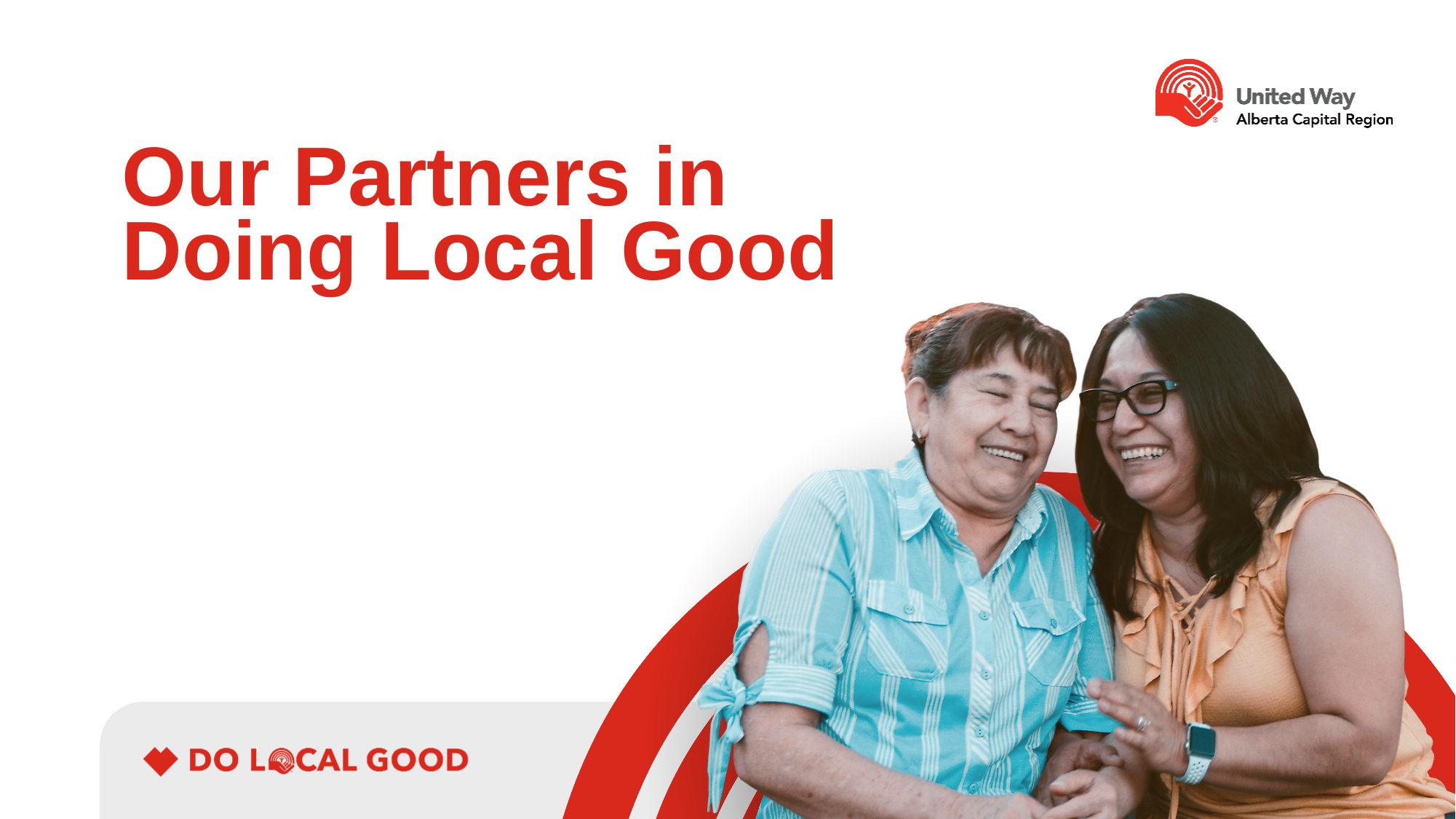

# Our Partners in Doing Local Good